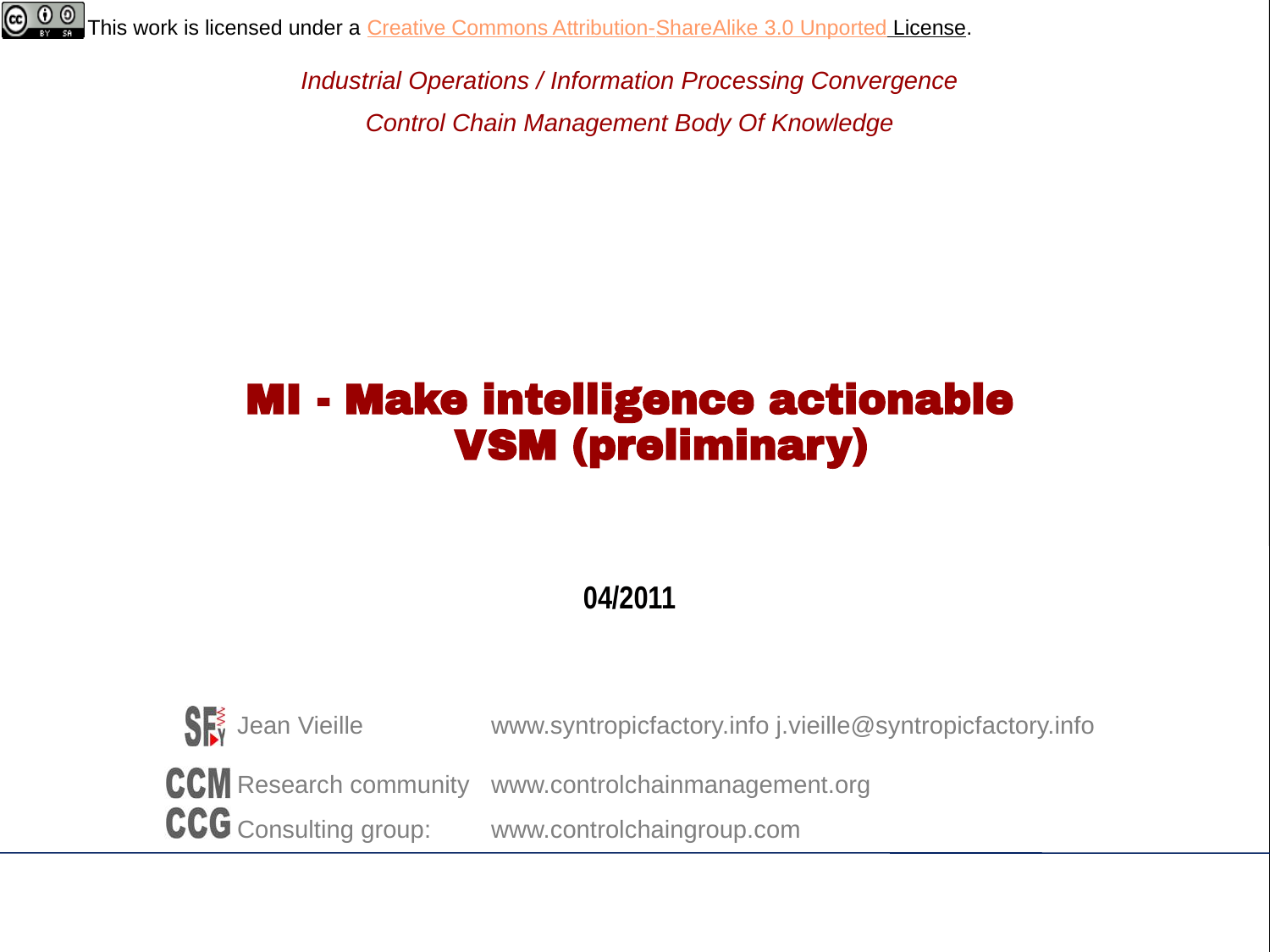

# MI - Make intelligence actionable VSM (preliminary)
04/2011